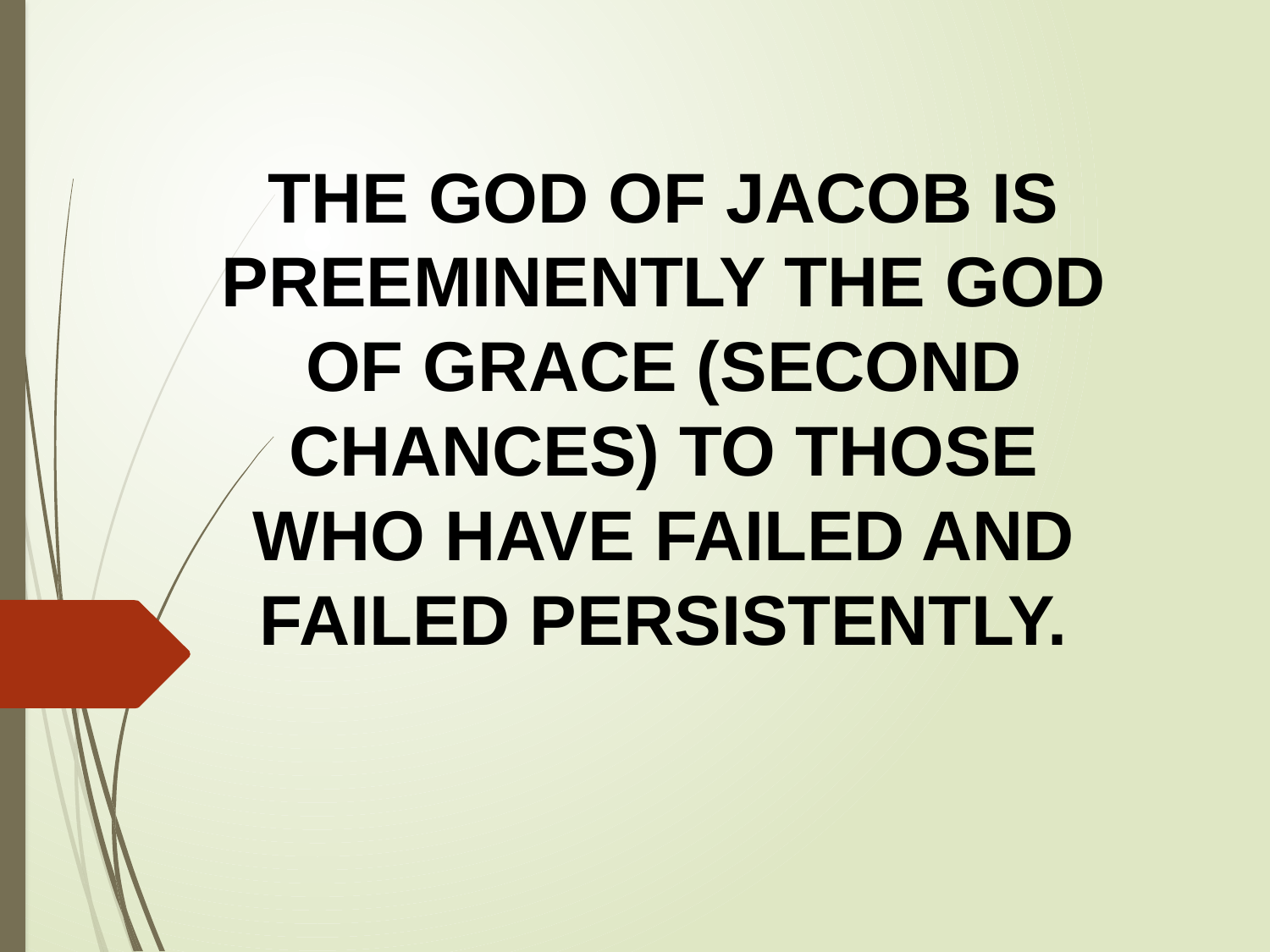

THE GOD OF JACOB IS PREEMINENTLY THE GOD OF GRACE (SECOND CHANCES) TO THOSE WHO HAVE FAILED AND FAILED PERSISTENTLY.